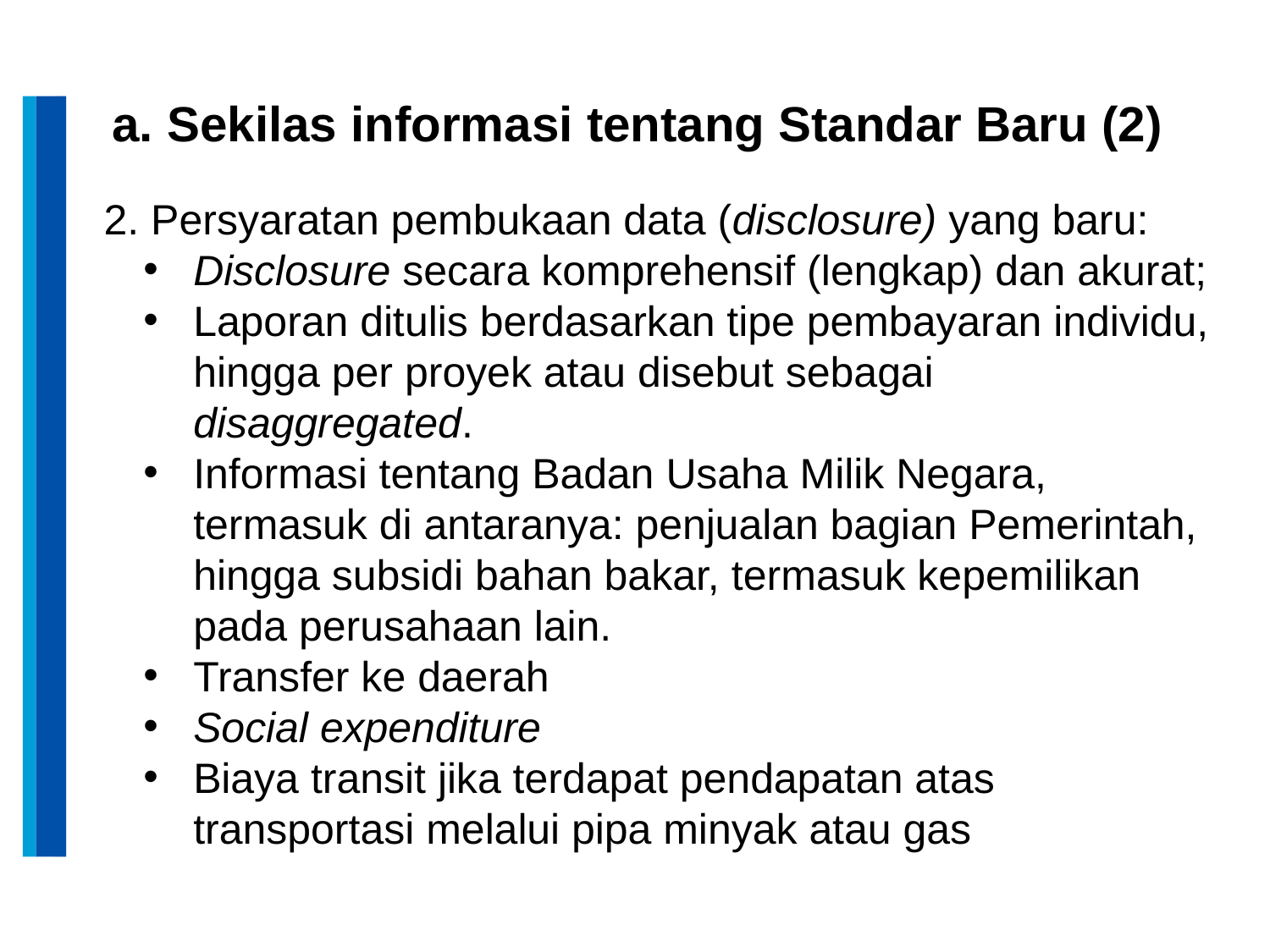

a. Sekilas informasi tentang Standar Baru (2)

2. Persyaratan pembukaan data (disclosure) yang baru:
Disclosure secara komprehensif (lengkap) dan akurat;
Laporan ditulis berdasarkan tipe pembayaran individu, hingga per proyek atau disebut sebagai disaggregated.
Informasi tentang Badan Usaha Milik Negara, termasuk di antaranya: penjualan bagian Pemerintah, hingga subsidi bahan bakar, termasuk kepemilikan pada perusahaan lain.
Transfer ke daerah
Social expenditure
Biaya transit jika terdapat pendapatan atas transportasi melalui pipa minyak atau gas